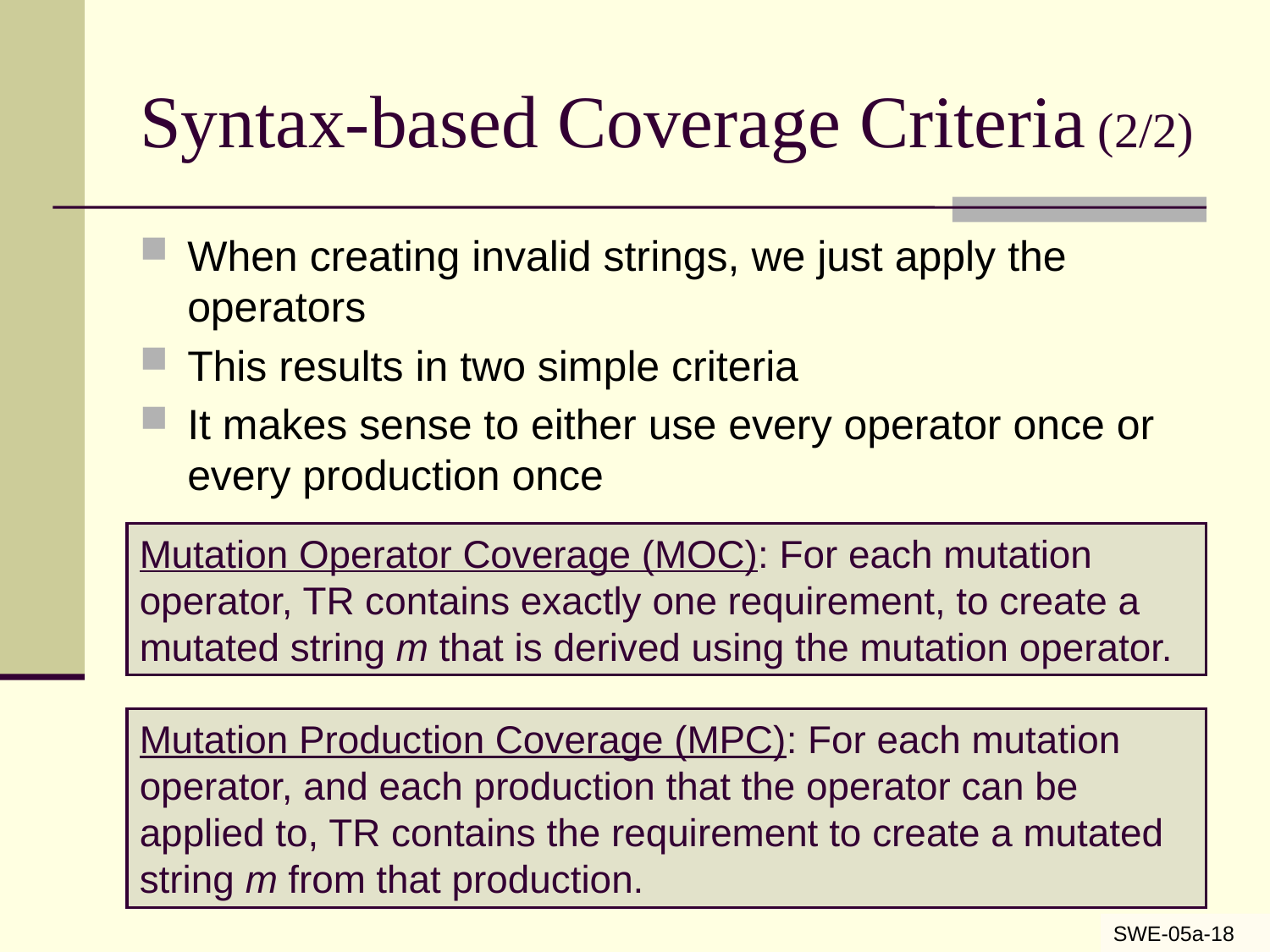

# Syntax-based Coverage Criteria (2/2)
When creating invalid strings, we just apply the operators
This results in two simple criteria
It makes sense to either use every operator once or every production once
Mutation Operator Coverage (MOC): For each mutation operator, TR contains exactly one requirement, to create a mutated string m that is derived using the mutation operator.
Mutation Production Coverage (MPC): For each mutation operator, and each production that the operator can be applied to, TR contains the requirement to create a mutated string m from that production.